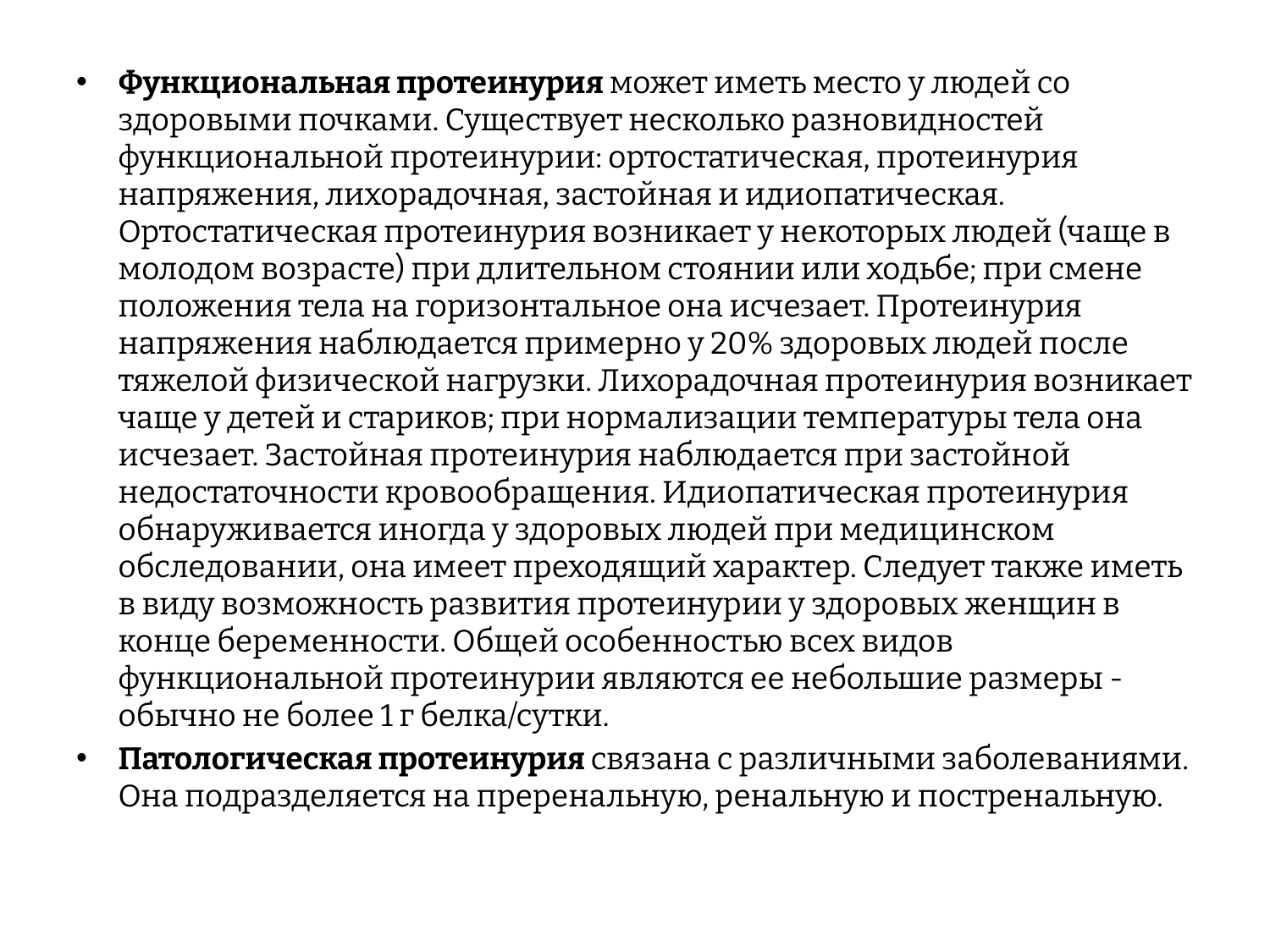

#
Функциональная протеинурия может иметь место у людей со здоровыми почками. Существует несколько разновидностей функциональной протеинурии: ортостатическая, протеинурия напряжения, лихорадочная, застойная и идиопатическая. Ортостатическая протеинурия возникает у некоторых людей (чаще в молодом возрасте) при длительном стоянии или ходьбе; при смене положения тела на горизонтальное она исчезает. Протеинурия напряжения наблюдается примерно у 20% здоровых людей после тяжелой физической нагрузки. Лихорадочная протеинурия возникает чаще у детей и стариков; при нормализации температуры тела она исчезает. Застойная протеинурия наблюдается при застойной недостаточности кровообращения. Идиопатическая протеинурия обнаруживается иногда у здоровых людей при медицинском обследовании, она имеет преходящий характер. Следует также иметь в виду возможность развития протеинурии у здоровых женщин в конце беременности. Общей особенностью всех видов функциональной протеинурии являются ее небольшие размеры - обычно не более 1 г белка/сутки.
Патологическая протеинурия связана с различными заболеваниями. Она подразделяется на преренальную, ренальную и постренальную.